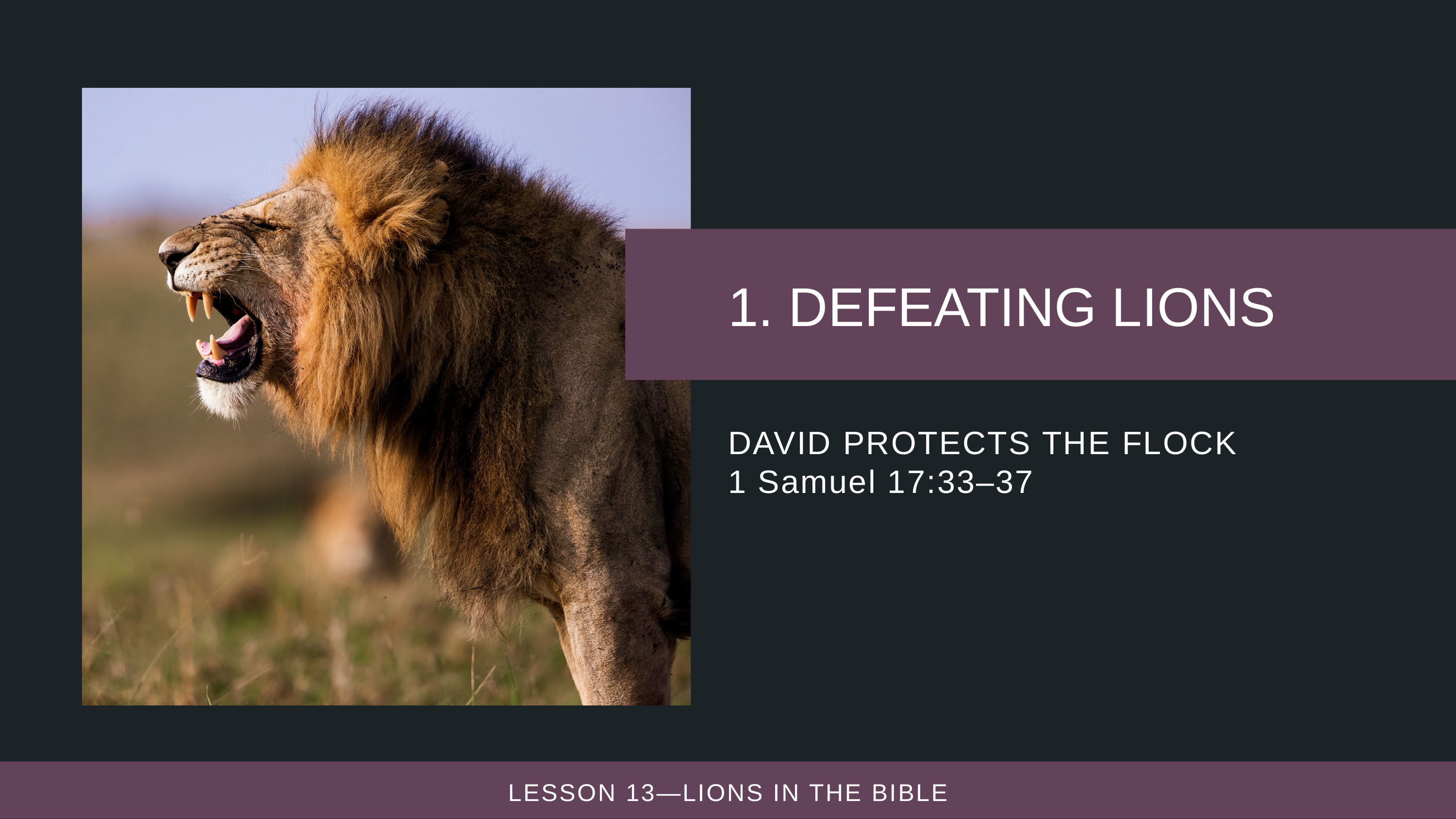

DAVID PROTECTS THE FLOCK
1 Samuel 17:33–37